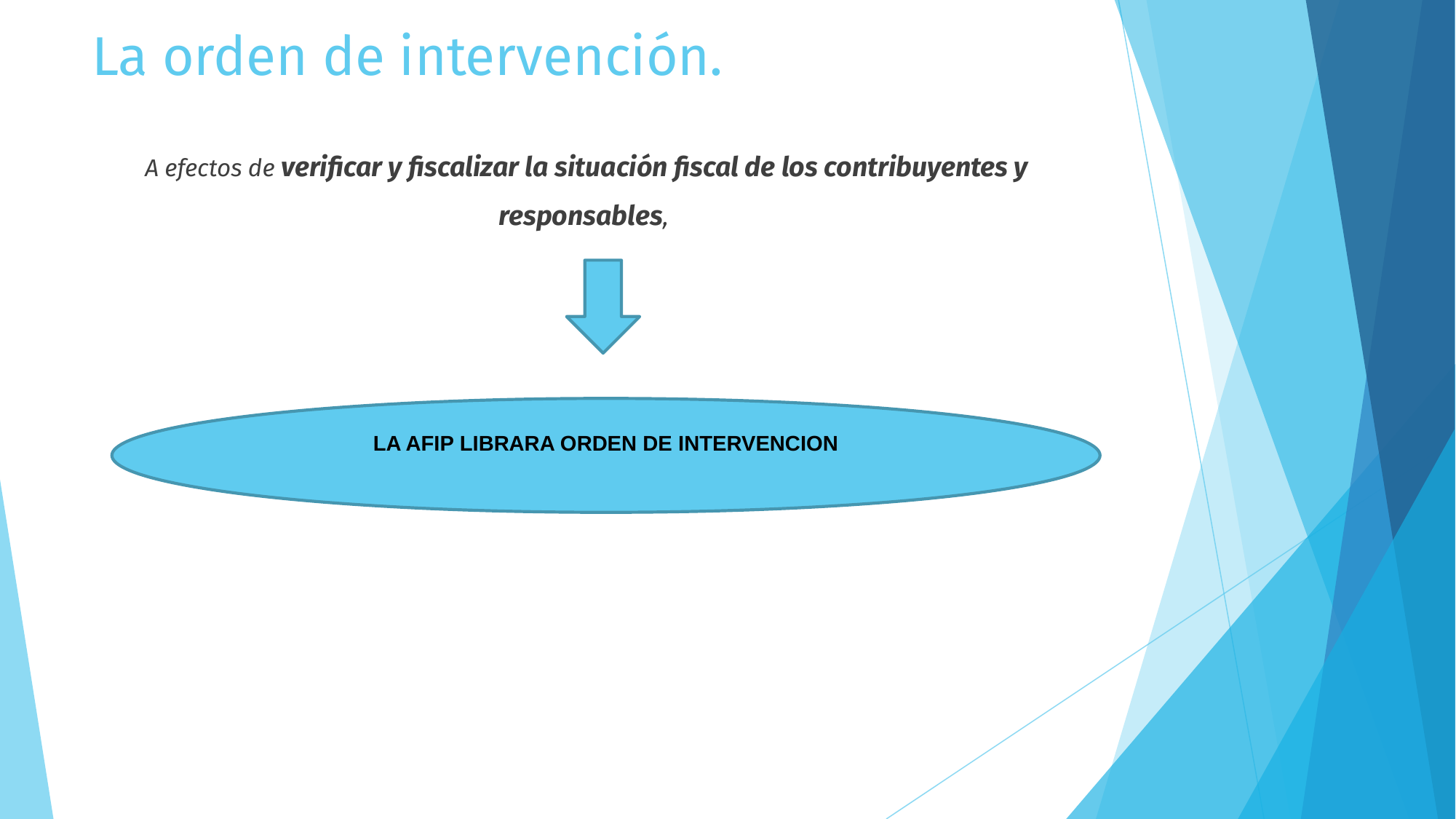

# La orden de intervención.
A efectos de verificar y fiscalizar la situación fiscal de los contribuyentes y responsables,

LA AFIP LIBRARA ORDEN DE INTERVENCION